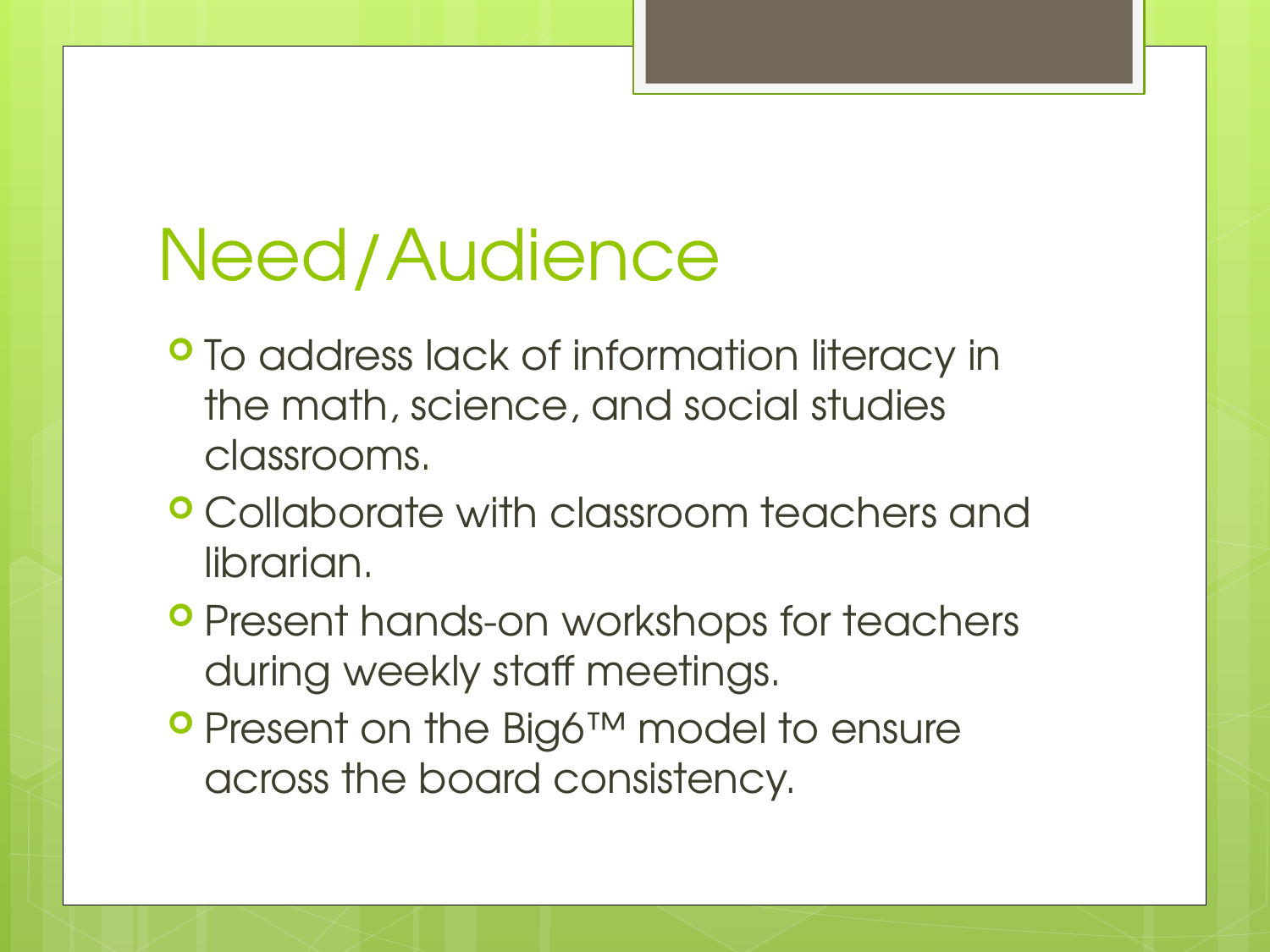

# Need/Audience
To address lack of information literacy in the math, science, and social studies classrooms.
Collaborate with classroom teachers and librarian.
Present hands-on workshops for teachers during weekly staff meetings.
Present on the Big6™ model to ensure across the board consistency.